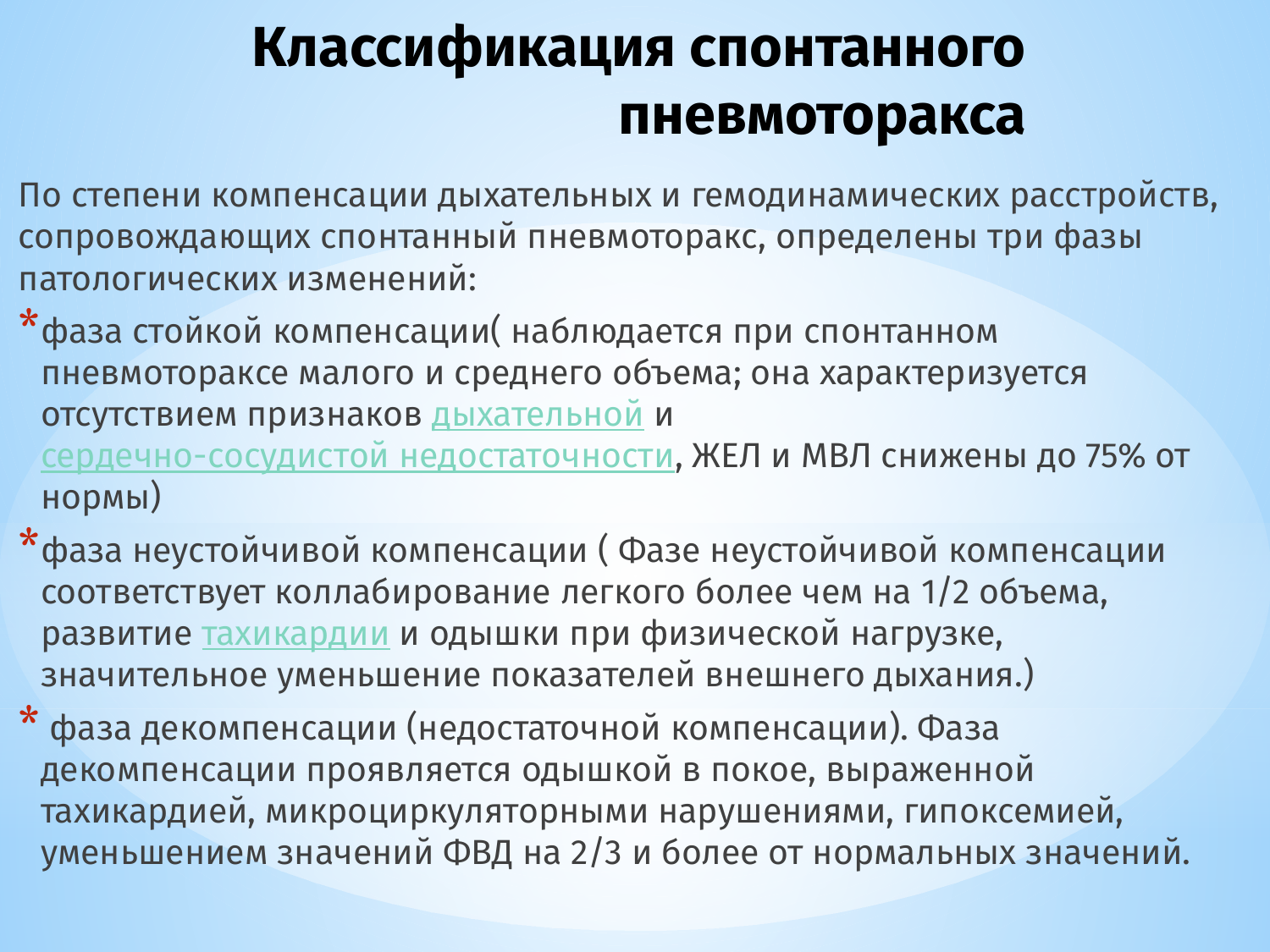

# Классификация спонтанного пневмоторакса
По степени компенсации дыхательных и гемодинамических расстройств, сопровождающих спонтанный пневмоторакс, определены три фазы патологических изменений:
фаза стойкой компенсации( наблюдается при спонтанном пневмотораксе малого и среднего объема; она характеризуется отсутствием признаков дыхательной и сердечно-сосудистой недостаточности, ЖЕЛ и МВЛ снижены до 75% от нормы)
фаза неустойчивой компенсации ( Фазе неустойчивой компенсации соответствует коллабирование легкого более чем на 1/2 объема, развитие тахикардии и одышки при физической нагрузке, значительное уменьшение показателей внешнего дыхания.)
 фаза декомпенсации (недостаточной компенсации). Фаза декомпенсации проявляется одышкой в покое, выраженной тахикардией, микроциркуляторными нарушениями, гипоксемией, уменьшением значений ФВД на 2/3 и более от нормальных значений.